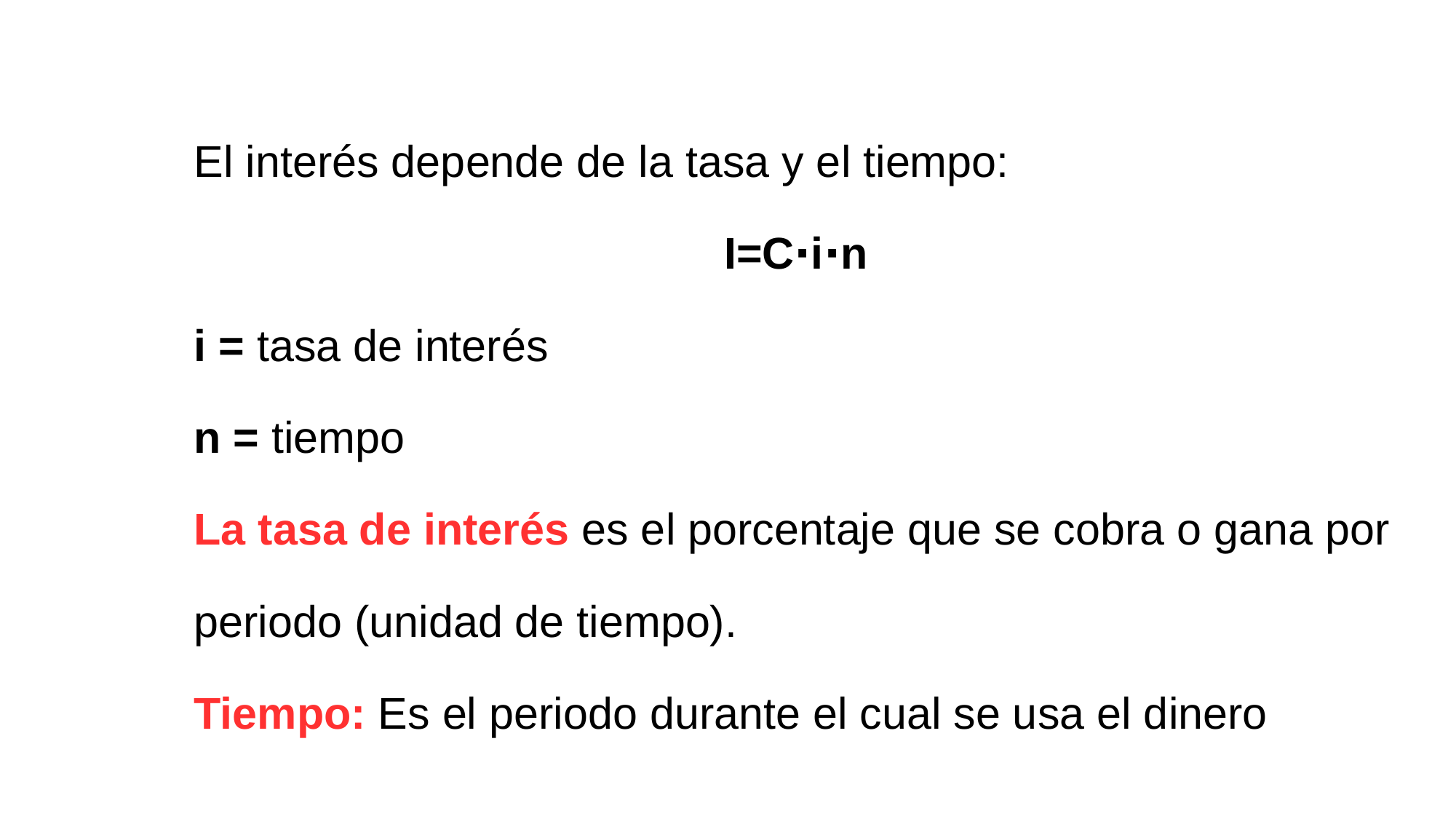

El interés depende de la tasa y el tiempo:
I=C⋅i⋅n
i = tasa de interés
n = tiempo
La tasa de interés es el porcentaje que se cobra o gana por periodo (unidad de tiempo).
Tiempo: Es el periodo durante el cual se usa el dinero